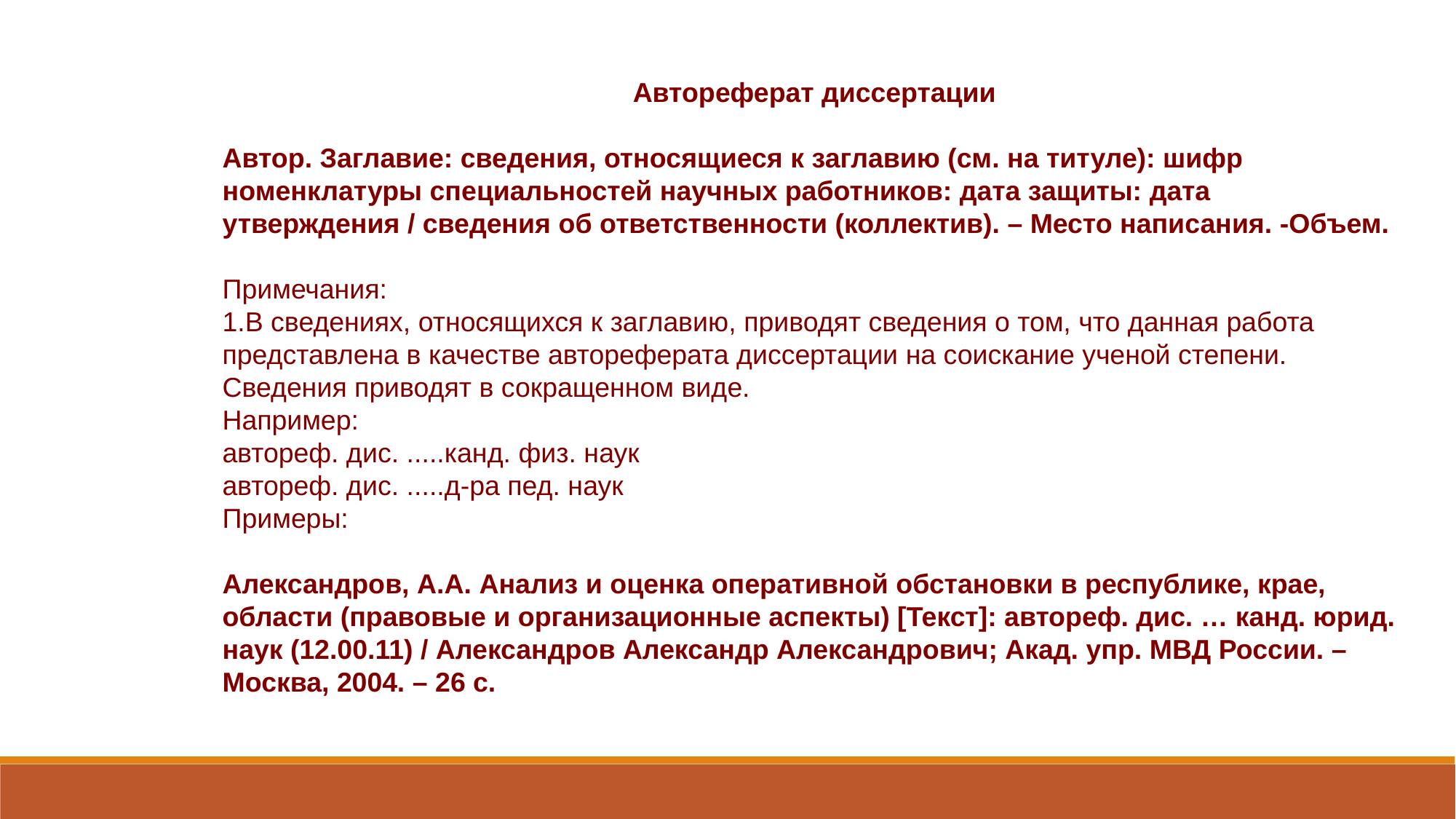

Автореферат диссертации

Автор. Заглавие: сведения, относящиеся к заглавию (см. на титуле): шифр номенклатуры специальностей научных работников: дата защиты: дата утверждения / сведения об ответственности (коллектив). – Место написания. -Объем.

Примечания:
В сведениях, относящихся к заглавию, приводят сведения о том, что данная работа представлена в качестве автореферата диссертации на соискание ученой степени. Сведения приводят в сокращенном виде.
Например:
автореф. дис. .....канд. физ. наук
автореф. дис. .....д-ра пед. наук
Примеры:

Александров, А.А. Анализ и оценка оперативной обстановки в республике, крае, области (правовые и организационные аспекты) [Текст]: автореф. дис. … канд. юрид. наук (12.00.11) / Александров Александр Александрович; Акад. упр. МВД России. – Москва, 2004. – 26 с.